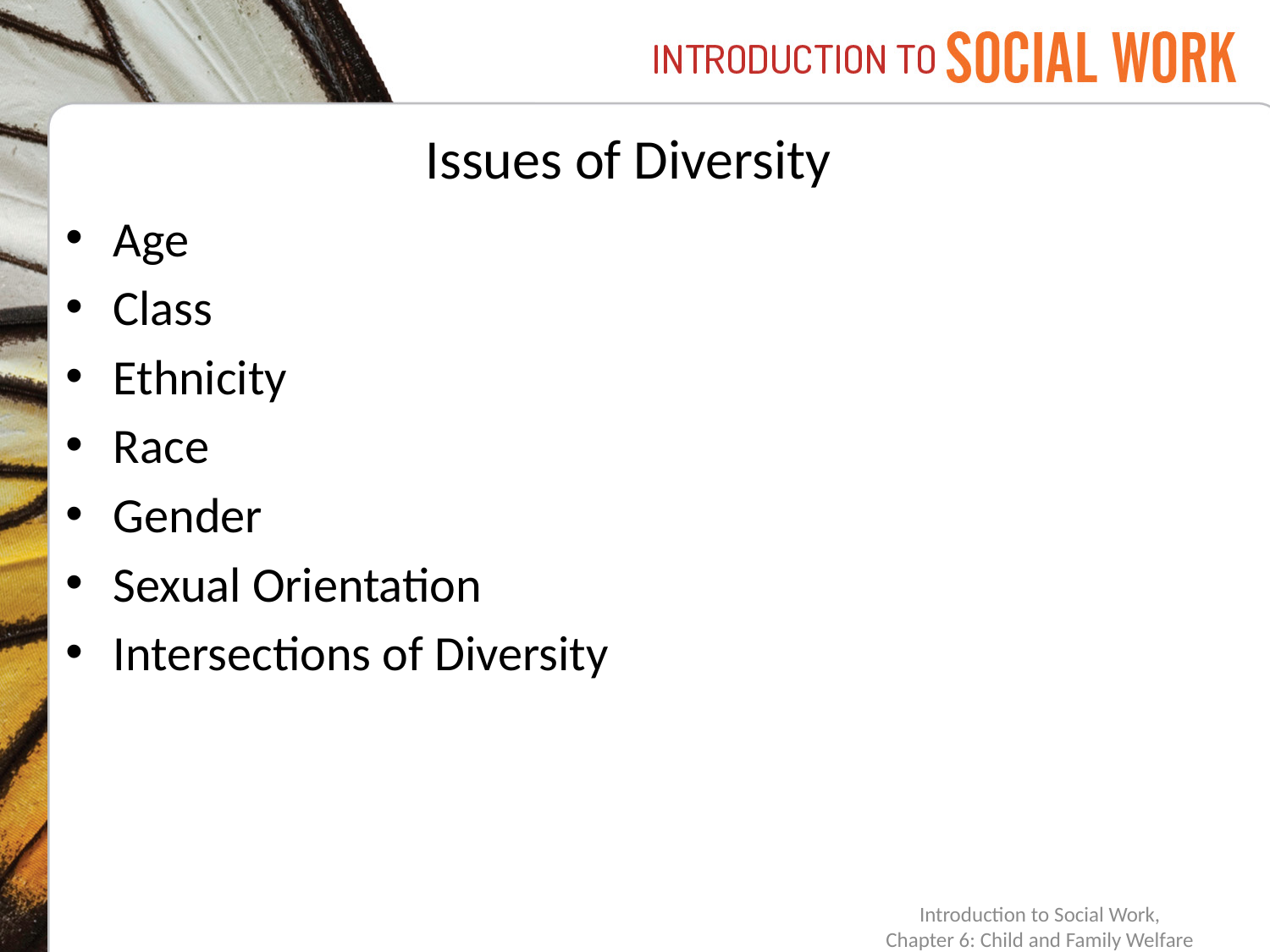

# Issues of Diversity
Age
Class
Ethnicity
Race
Gender
Sexual Orientation
Intersections of Diversity

Introduction to Social Work,
Chapter 6: Child and Family Welfare